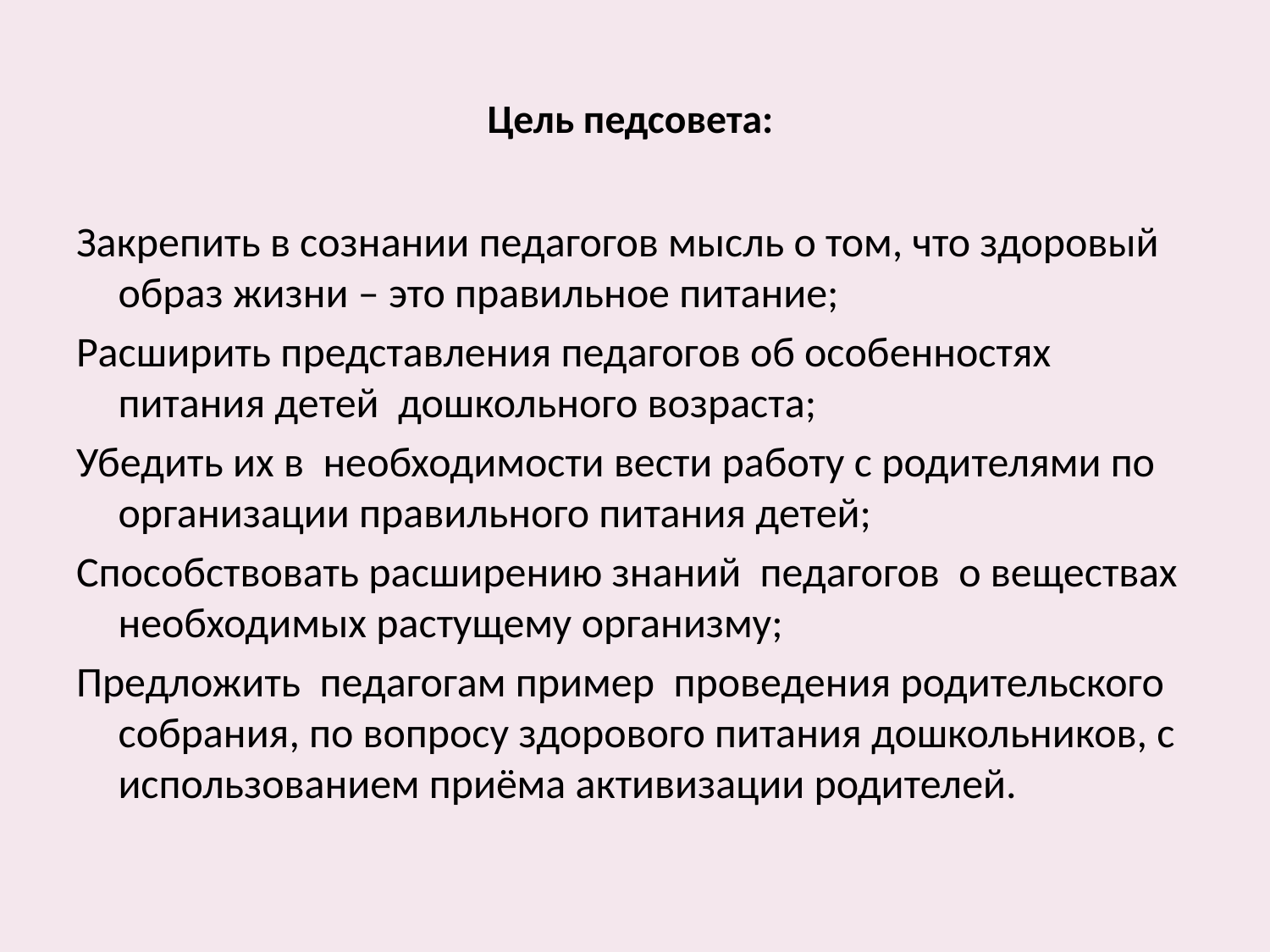

# Цель педсовета:

Закрепить в сознании педагогов мысль о том, что здоровый образ жизни – это правильное питание;
Расширить представления педагогов об особенностях  питания детей  дошкольного возраста;
Убедить их в  необходимости вести работу с родителями по организации правильного питания детей;
Способствовать расширению знаний  педагогов  о веществах необходимых растущему организму;
Предложить  педагогам пример  проведения родительского собрания, по вопросу здорового питания дошкольников, с использованием приёма активизации родителей.